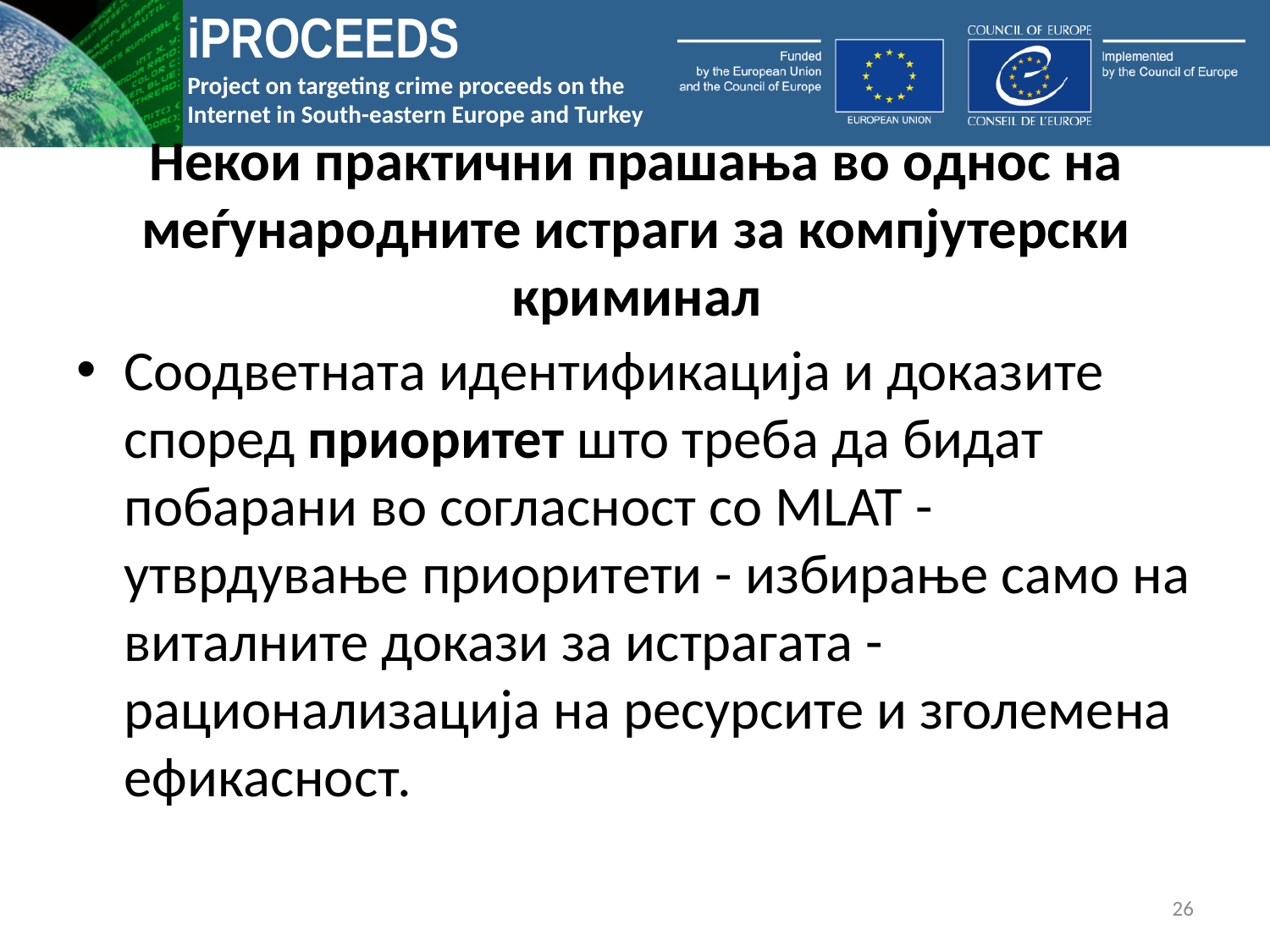

# Некои практични прашања во однос на меѓународните истраги за компјутерски криминал
Соодветната идентификација и доказите според приоритет што треба да бидат побарани во согласност со MLAT - утврдување приоритети - избирање само на виталните докази за истрагата - рационализација на ресурсите и зголемена ефикасност.
26